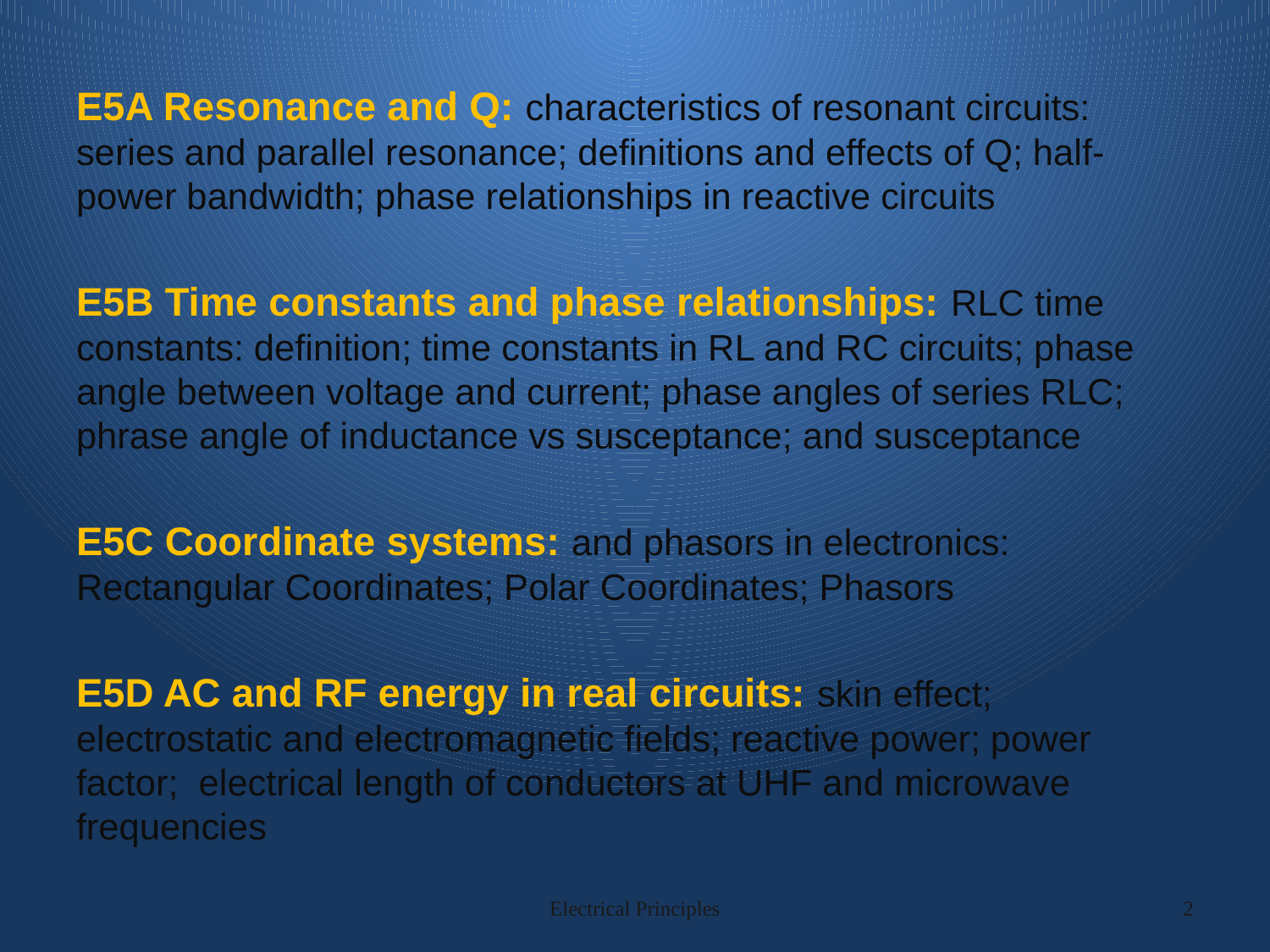

E5A Resonance and Q: characteristics of resonant circuits: series and parallel resonance; definitions and effects of Q; half-power bandwidth; phase relationships in reactive circuits

E5B Time constants and phase relationships: RLC time constants: definition; time constants in RL and RC circuits; phase angle between voltage and current; phase angles of series RLC; phrase angle of inductance vs susceptance; and susceptance

E5C Coordinate systems: and phasors in electronics: Rectangular Coordinates; Polar Coordinates; Phasors

E5D AC and RF energy in real circuits: skin effect; electrostatic and electromagnetic fields; reactive power; power factor;  electrical length of conductors at UHF and microwave frequencies

Electrical Principles
2